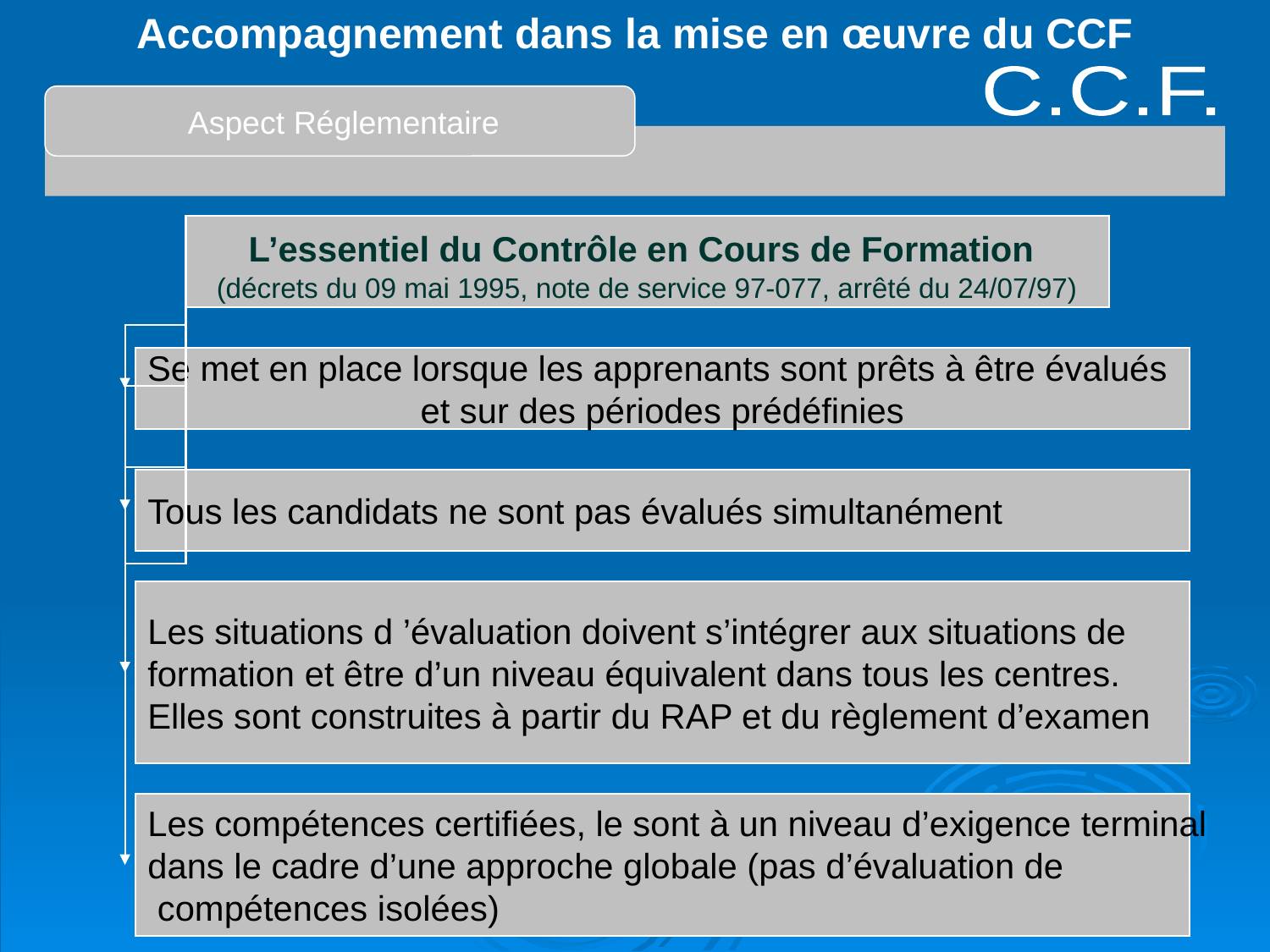

Accompagnement dans la mise en œuvre du CCF
C.C.F.

Aspect Réglementaire
L’essentiel du Contrôle en Cours de Formation
(décrets du 09 mai 1995, note de service 97-077, arrêté du 24/07/97)
Se met en place lorsque les apprenants sont prêts à être évalués
et sur des périodes prédéfinies
Tous les candidats ne sont pas évalués simultanément
Les situations d ’évaluation doivent s’intégrer aux situations de
formation et être d’un niveau équivalent dans tous les centres.
Elles sont construites à partir du RAP et du règlement d’examen
Les compétences certifiées, le sont à un niveau d’exigence terminal
dans le cadre d’une approche globale (pas d’évaluation de
 compétences isolées)